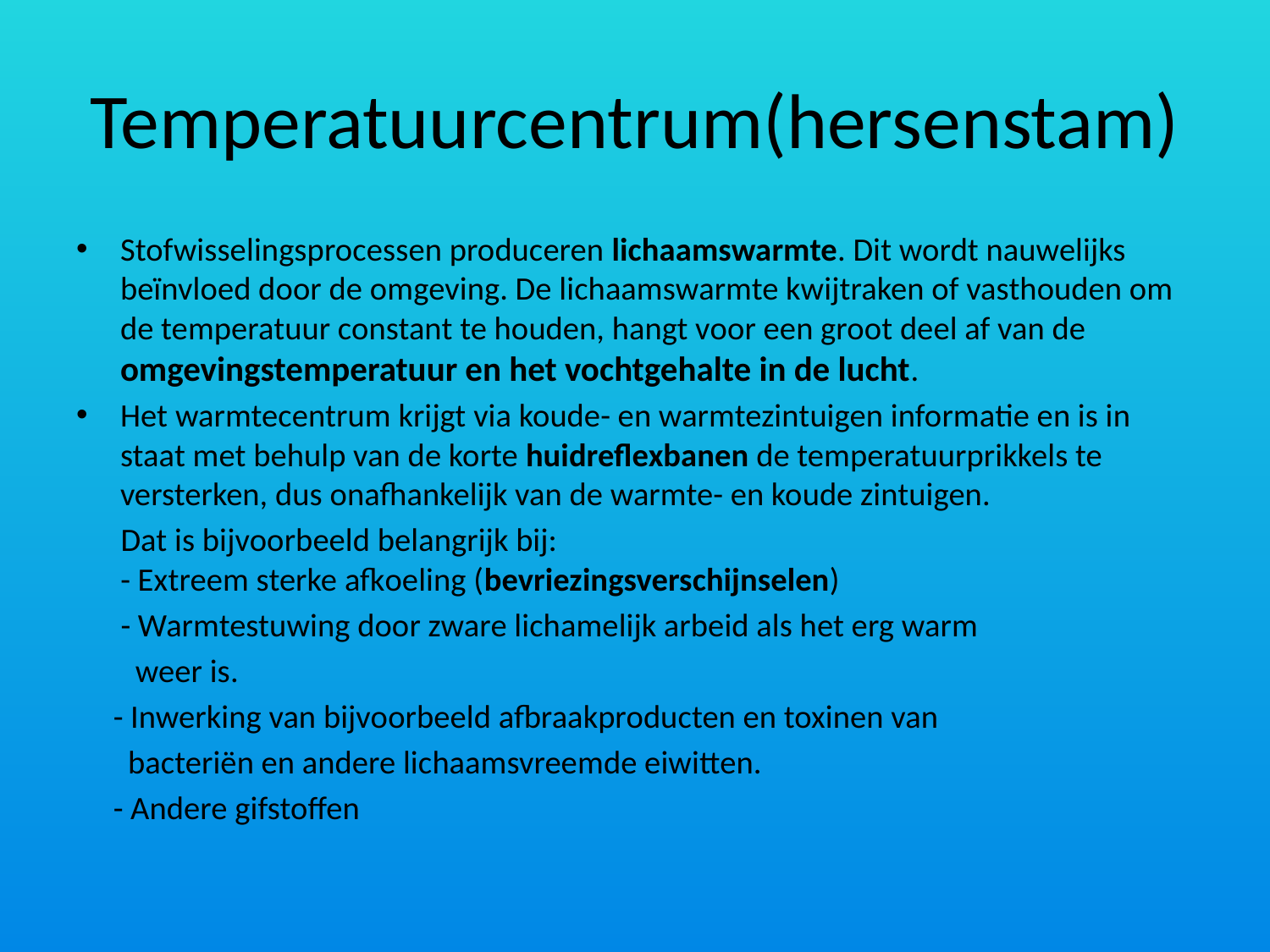

# Temperatuurcentrum(hersenstam)
Stofwisselingsprocessen produceren lichaamswarmte. Dit wordt nauwelijks beïnvloed door de omgeving. De lichaamswarmte kwijtraken of vasthouden om de temperatuur constant te houden, hangt voor een groot deel af van de omgevingstemperatuur en het vochtgehalte in de lucht.
Het warmtecentrum krijgt via koude- en warmtezintuigen informatie en is in staat met behulp van de korte huidreflexbanen de temperatuurprikkels te versterken, dus onafhankelijk van de warmte- en koude zintuigen.
      Dat is bijvoorbeeld belangrijk bij:
      - Extreem sterke afkoeling (bevriezingsverschijnselen)
      - Warmtestuwing door zware lichamelijk arbeid als het erg warm
        weer is.
     - Inwerking van bijvoorbeeld afbraakproducten en toxinen van
       bacteriën en andere lichaamsvreemde eiwitten.
     - Andere gifstoffen